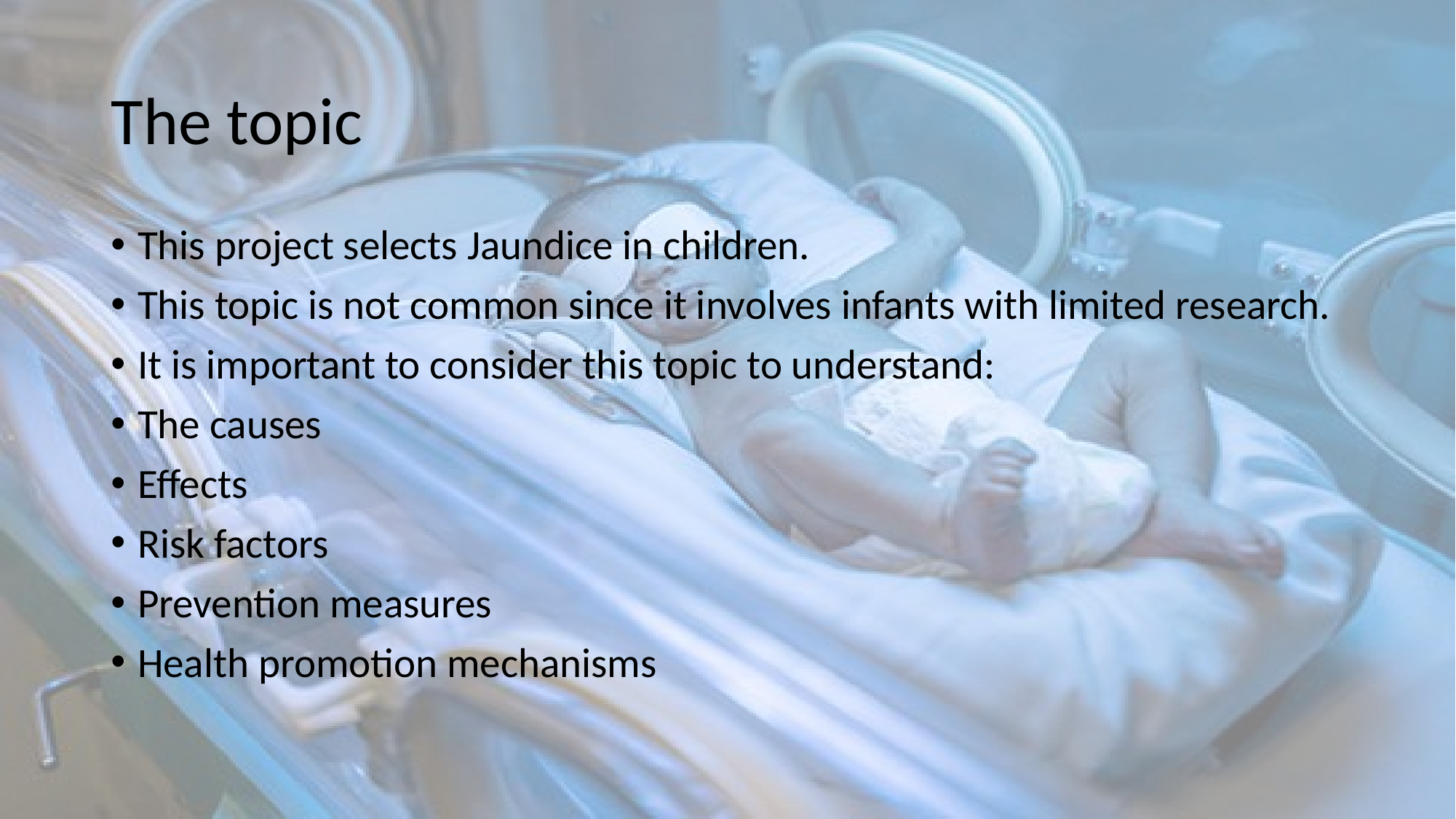

# The topic
This project selects Jaundice in children.
This topic is not common since it involves infants with limited research.
It is important to consider this topic to understand:
The causes
Effects
Risk factors
Prevention measures
Health promotion mechanisms